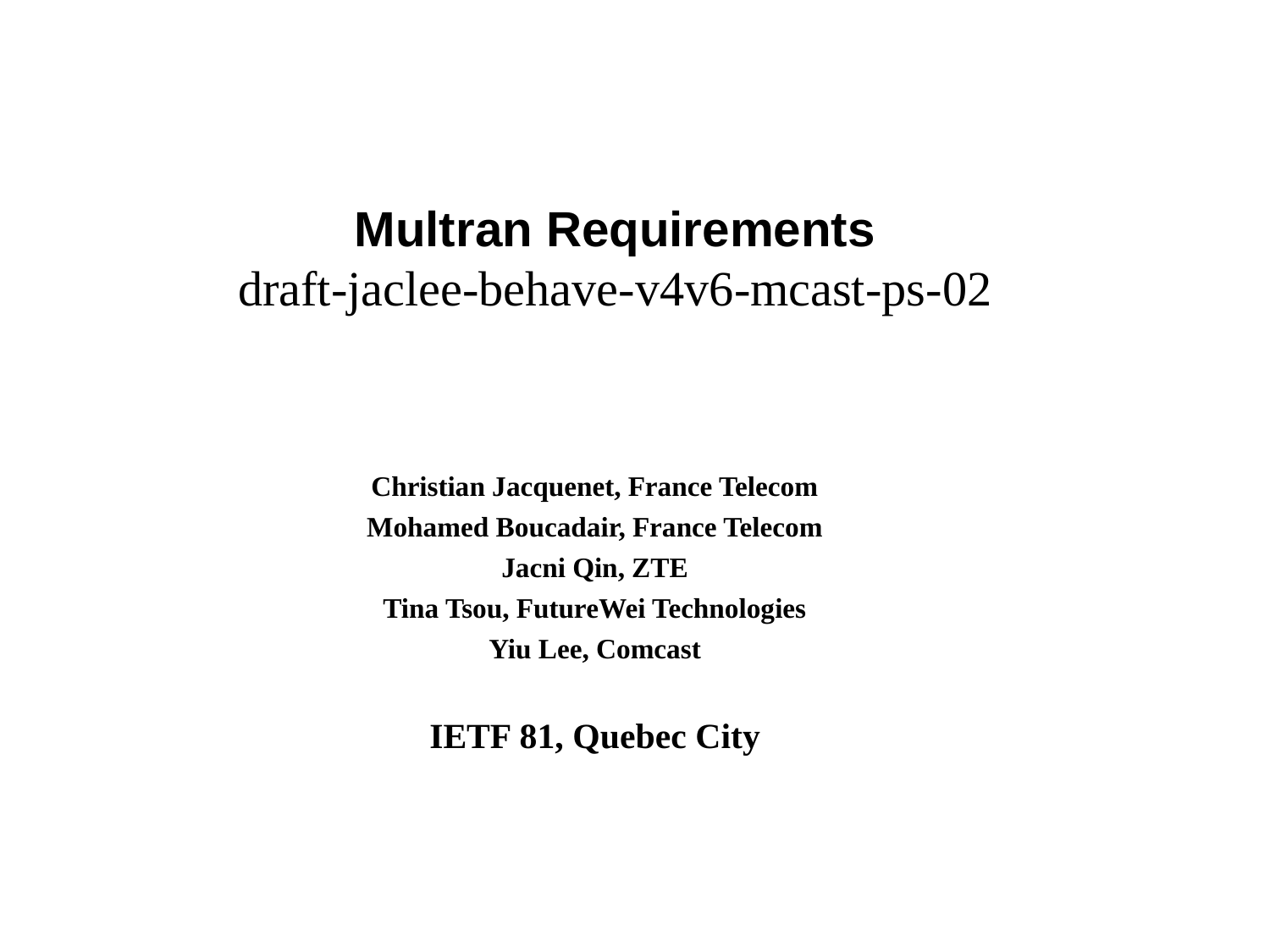

# Multran Requirements draft-jaclee-behave-v4v6-mcast-ps-02
Christian Jacquenet, France Telecom
Mohamed Boucadair, France Telecom
Jacni Qin, ZTE
Tina Tsou, FutureWei Technologies
Yiu Lee, Comcast

IETF 81, Quebec City
Mohamed Boucadair (mohamed.boucadair@orange-ftgroup.com)
Christian Jacquenet (christian.jacquenet@orange-ftgroup.com)
Dean Cheng (chengd@huawei.com)
Yiu Lee (yiu_lee@cable.comcast.com)

IETF77, Anaheim